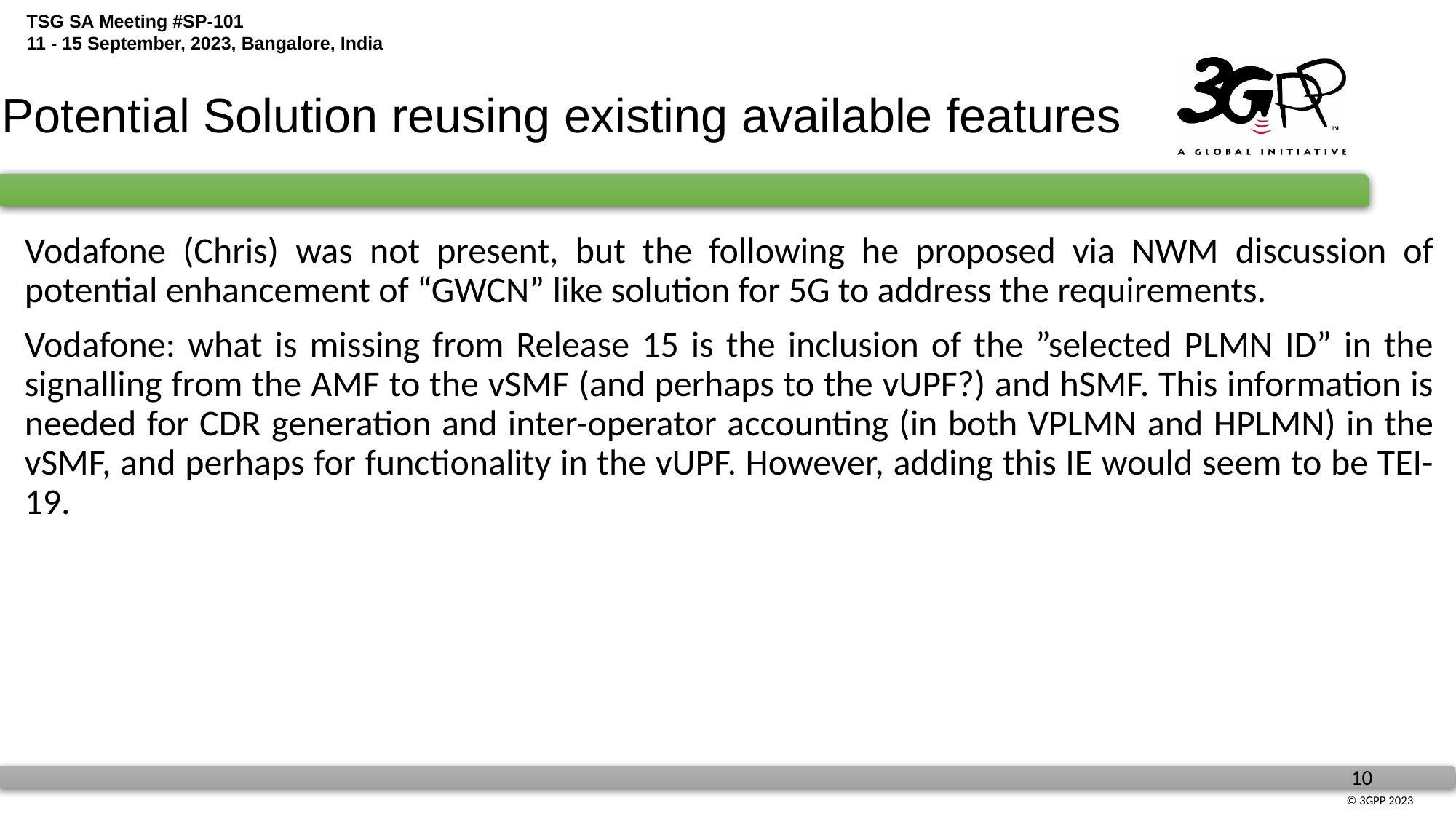

Potential Solution reusing existing available features
Vodafone (Chris) was not present, but the following he proposed via NWM discussion of potential enhancement of “GWCN” like solution for 5G to address the requirements.
Vodafone: what is missing from Release 15 is the inclusion of the ”selected PLMN ID” in the signalling from the AMF to the vSMF (and perhaps to the vUPF?) and hSMF. This information is needed for CDR generation and inter-operator accounting (in both VPLMN and HPLMN) in the vSMF, and perhaps for functionality in the vUPF. However, adding this IE would seem to be TEI-19.